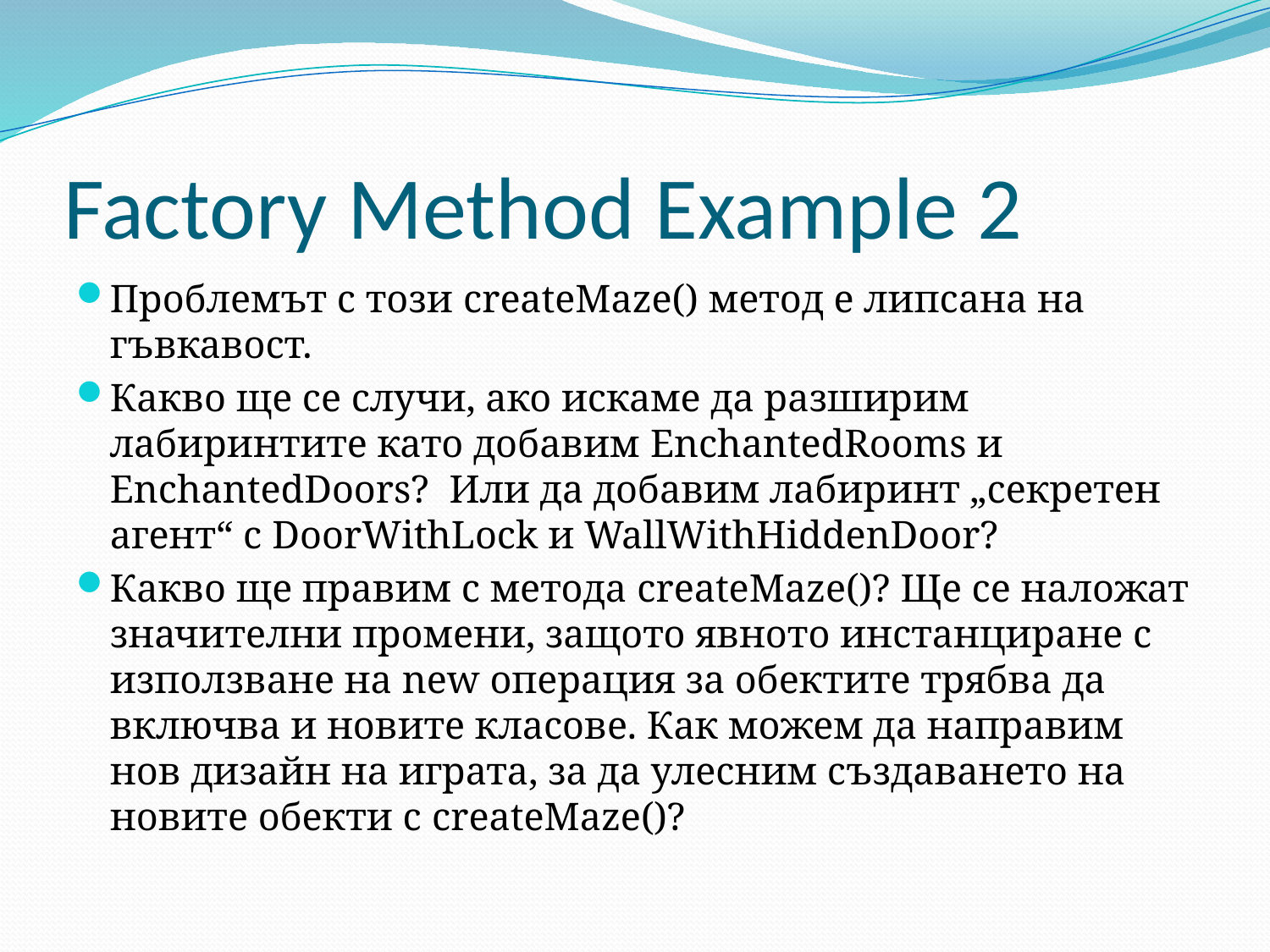

# Factory Method Example 2
Проблемът с този createMaze() метод е липсана на гъвкавост.
Какво ще се случи, ако искаме да разширим лабиринтите като добавим EnchantedRooms и EnchantedDoors?  Или да добавим лабиринт „секретен агент“ с DoorWithLock и WallWithHiddenDoor?
Какво ще правим с метода createMaze()? Ще се наложат значителни промени, защото явното инстанциране с използване на new операция за обектите трябва да включва и новите класове. Как можем да направим нов дизайн на играта, за да улесним създаването на новите обекти с createMaze()?